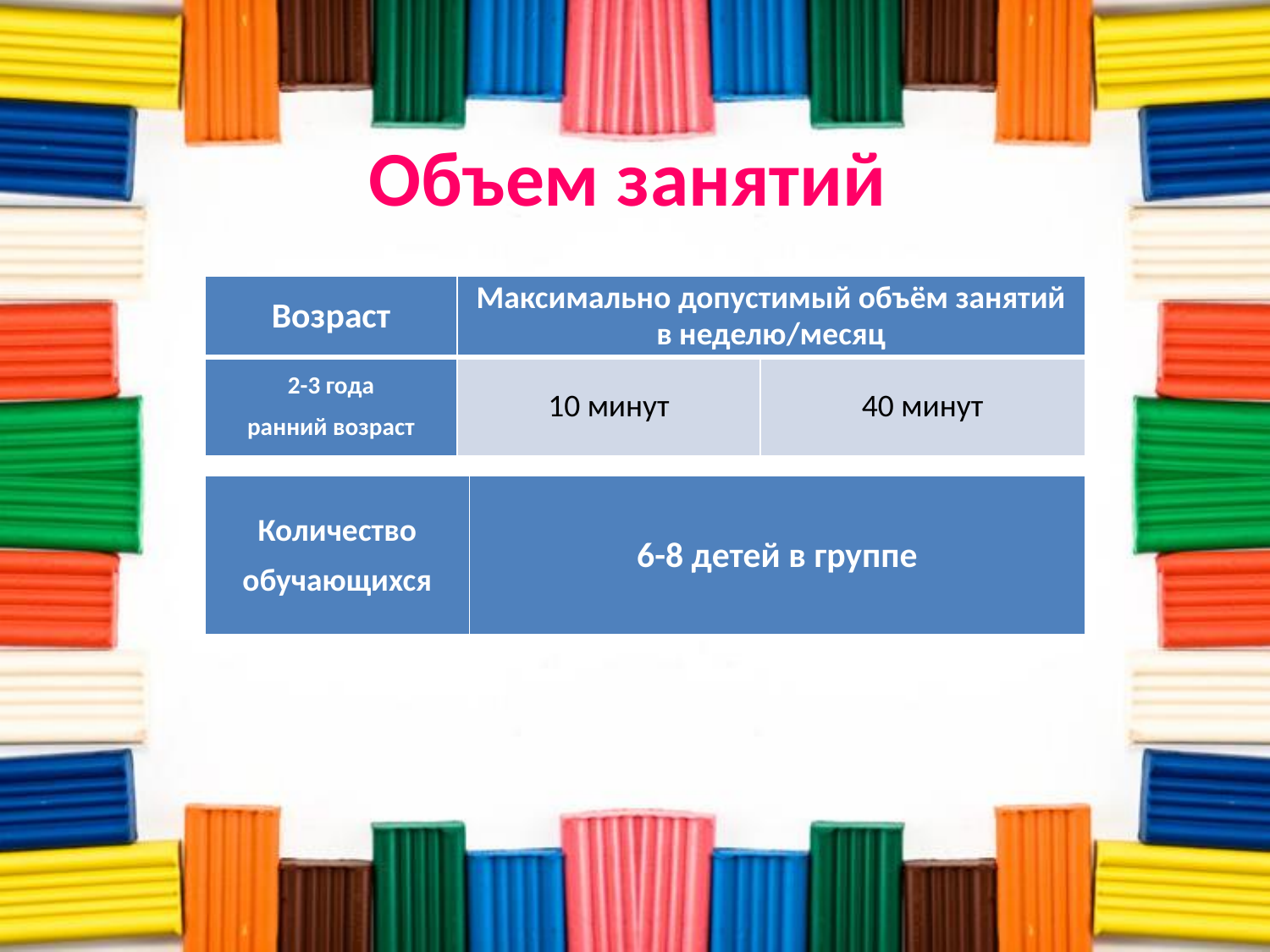

# Объем занятий
| Возраст | Максимально допустимый объём занятий в неделю/месяц |  |
| --- | --- | --- |
| 2-3 года ранний возраст | 10 минут | 40 минут |
| Количество обучающихся | 6-8 детей в группе |
| --- | --- |